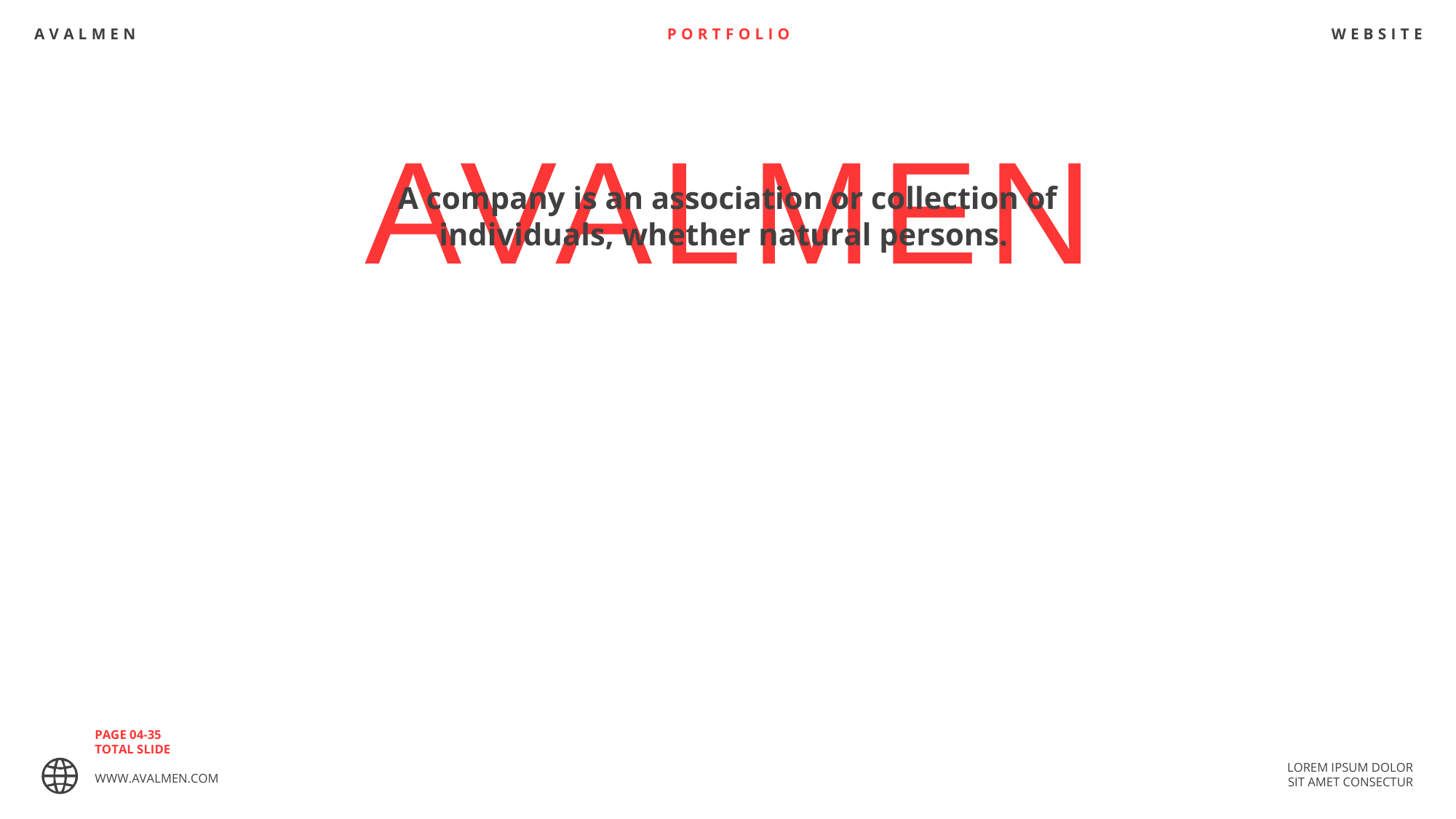

AVALMEN
PORTFOLIO
WEBSITE
AVALMEN
A company is an association or collection of individuals, whether natural persons.

PAGE 04-35
TOTAL SLIDE

WWW.AVALMEN.COM
LOREM IPSUM DOLOR SIT AMET CONSECTUR